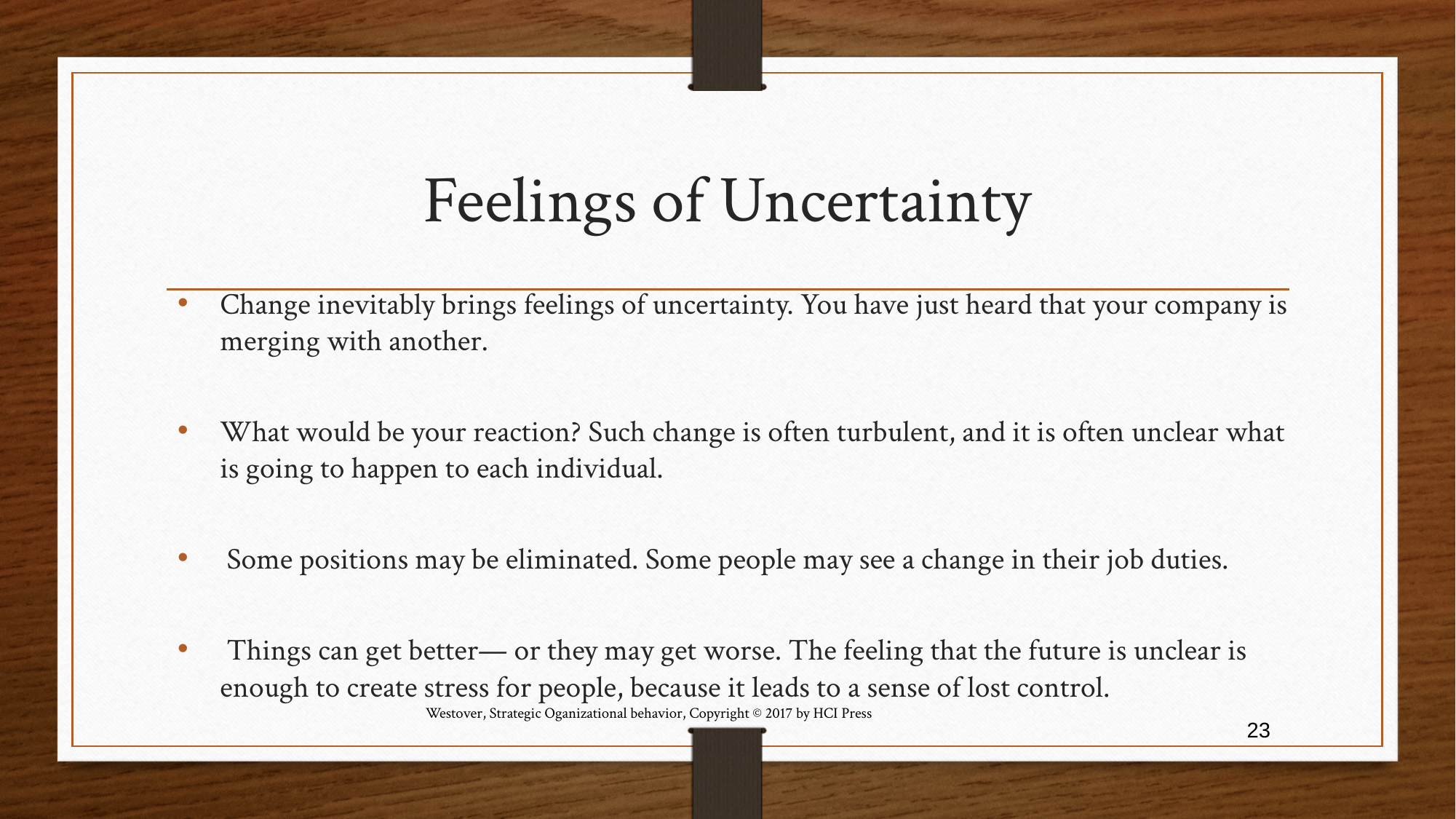

# Feelings of Uncertainty
Change inevitably brings feelings of uncertainty. You have just heard that your company is merging with another.

What would be your reaction? Such change is often turbulent, and it is often unclear what is going to happen to each individual.

 Some positions may be eliminated. Some people may see a change in their job duties.

 Things can get better— or they may get worse. The feeling that the future is unclear is enough to create stress for people, because it leads to a sense of lost control.
Westover, Strategic Oganizational behavior, Copyright © 2017 by HCI Press
23